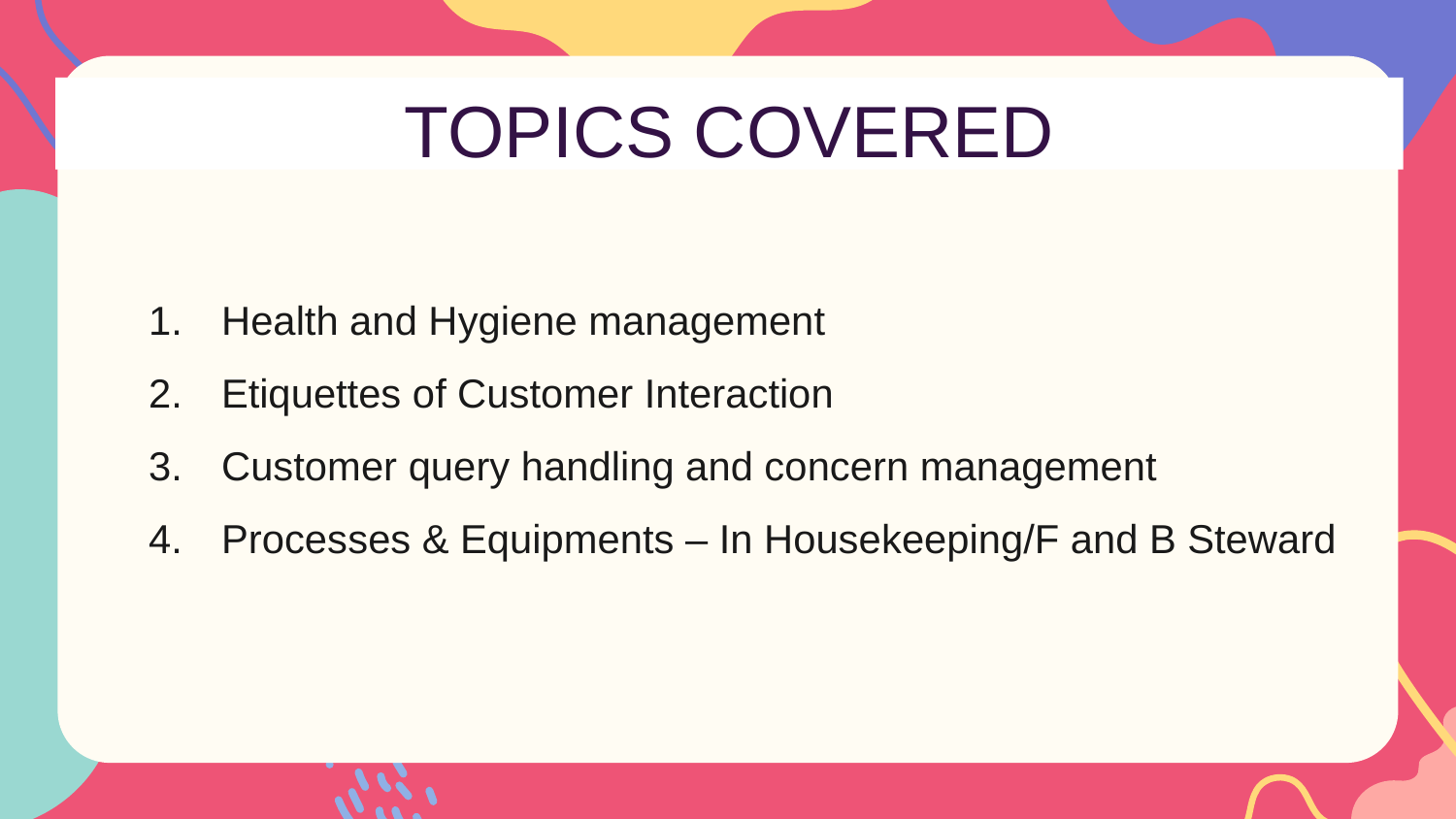

TOPICS COVERED
Health and Hygiene management
Etiquettes of Customer Interaction
Customer query handling and concern management
Processes & Equipments – In Housekeeping/F and B Steward